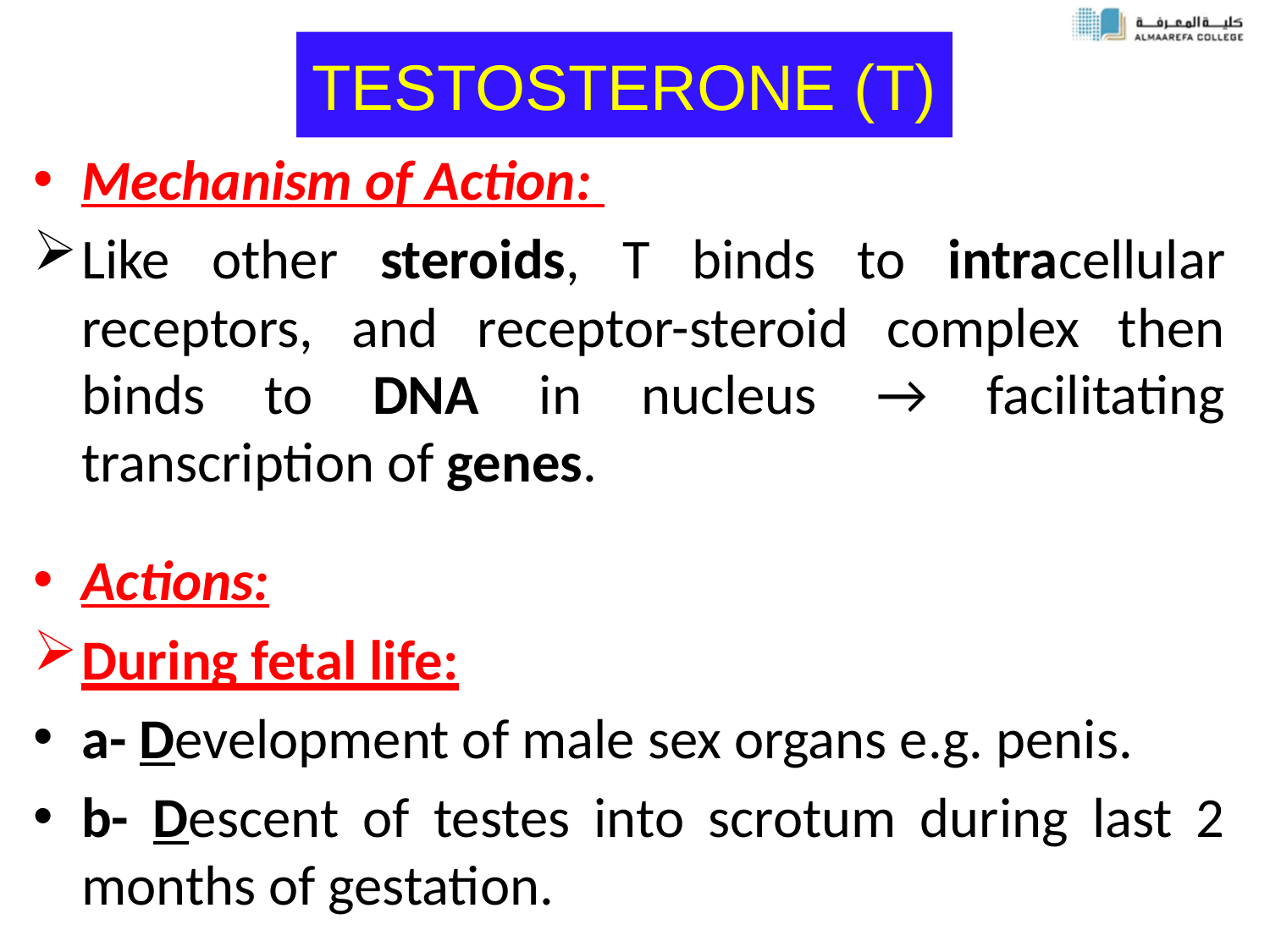

# TESTOSTERONE (T)
Mechanism of Action:
Like other steroids, T binds to intracellular receptors, and receptor-steroid complex then binds to DNA in nucleus → facilitating transcription of genes.

Actions:
During fetal life:
a- Development of male sex organs e.g. penis.
b- Descent of testes into scrotum during last 2 months of gestation.